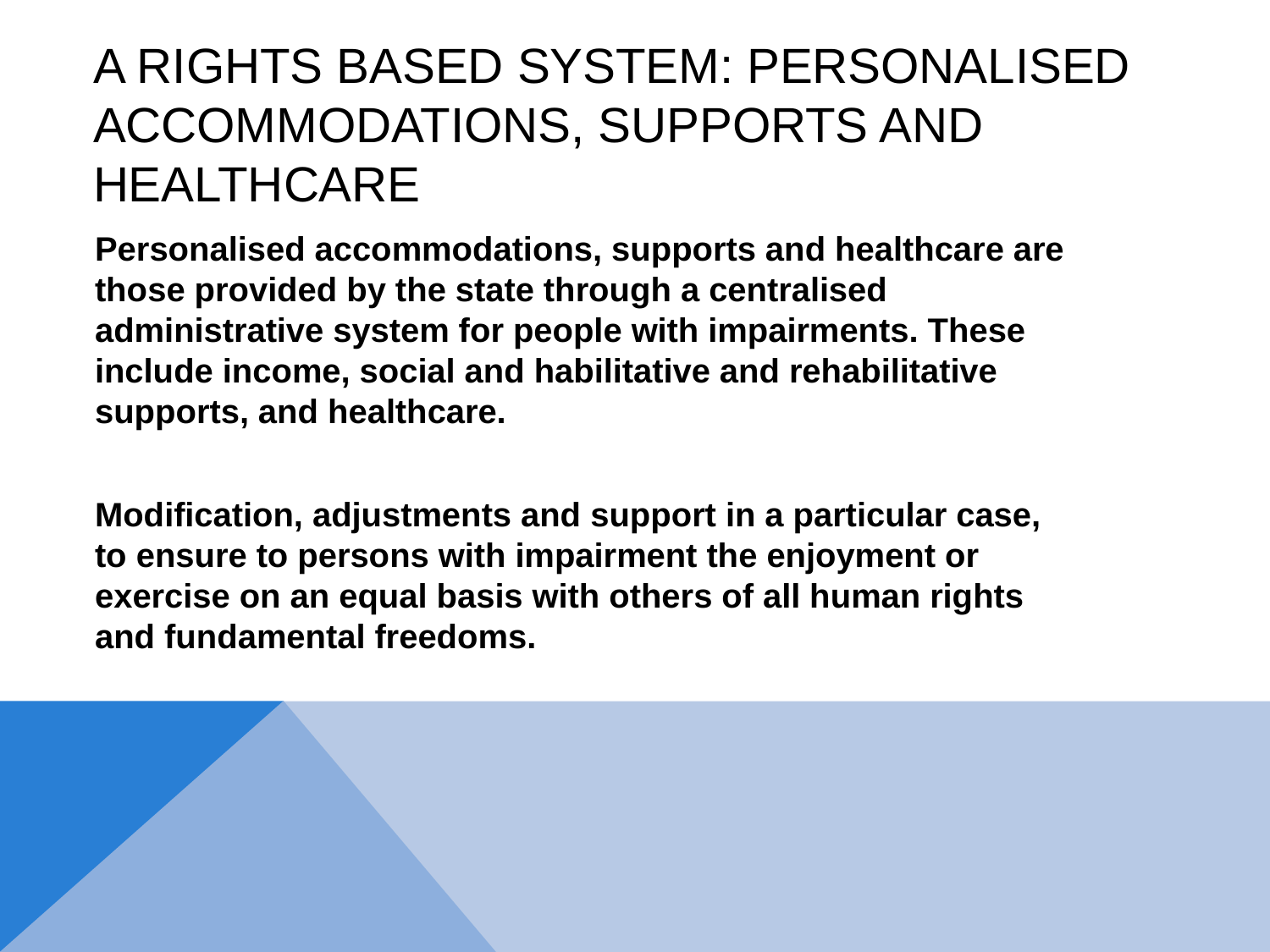

# A rights based system: Personalised accommodations, supports and healthcare

	Personalised accommodations, supports and healthcare are those provided by the state through a centralised administrative system for people with impairments. These include income, social and habilitative and rehabilitative supports, and healthcare.

	Modification, adjustments and support in a particular case, to ensure to persons with impairment the enjoyment or exercise on an equal basis with others of all human rights and fundamental freedoms.